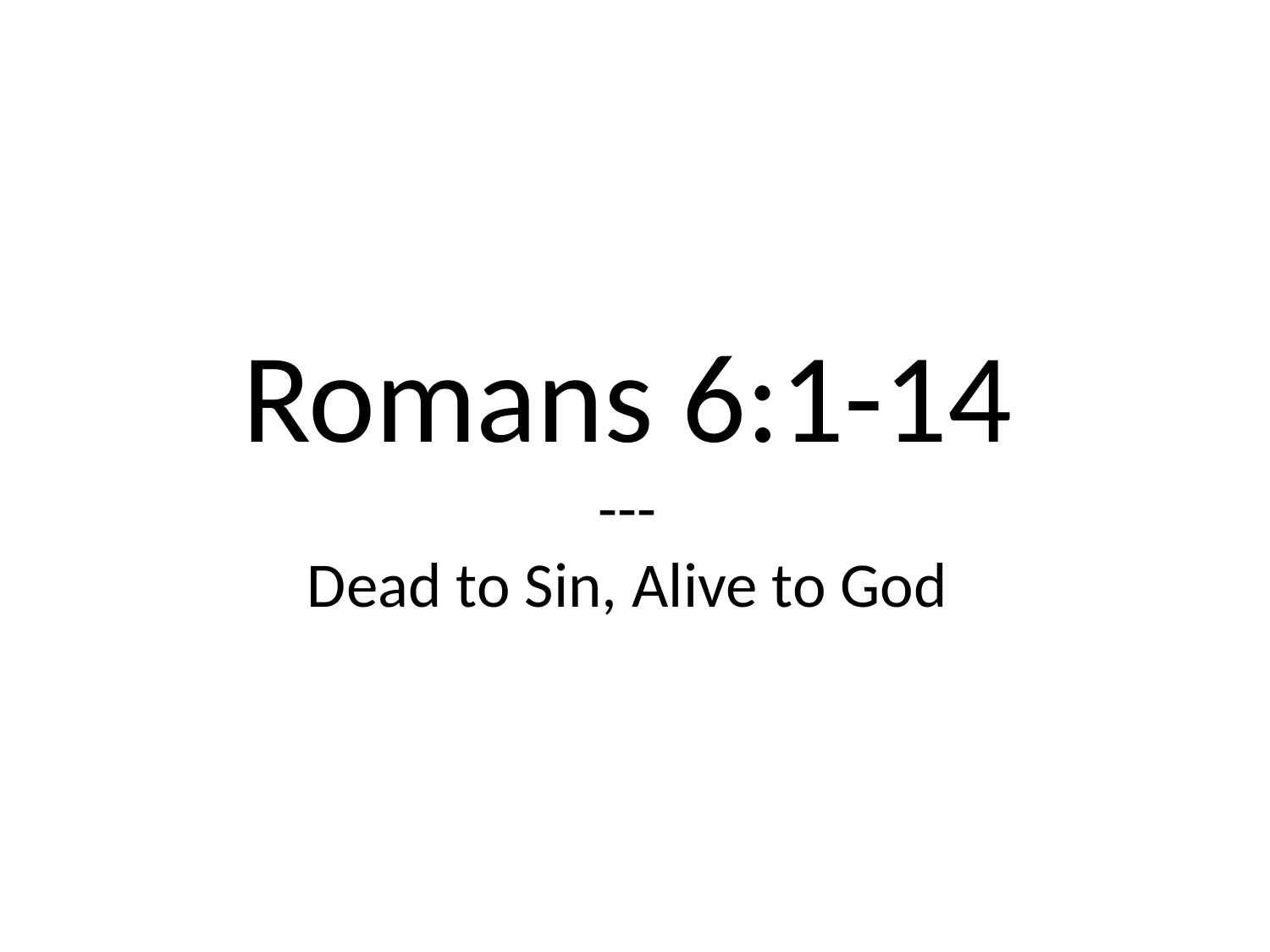

# Romans 6:1-14 --- Dead to Sin, Alive to God